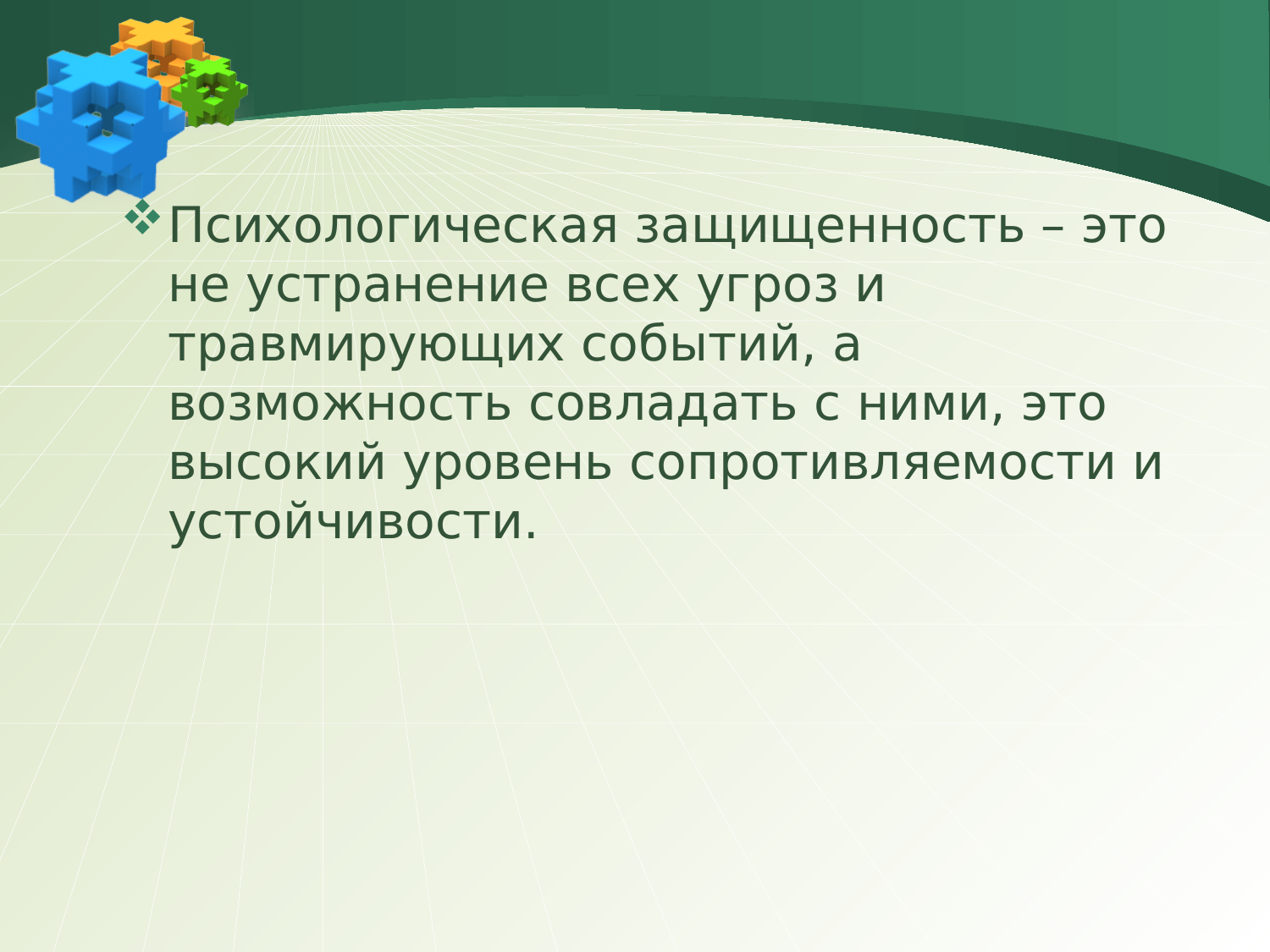

Психологическая защищенность – это не устранение всех угроз и травмирующих событий, а возможность совладать с ними, это высокий уровень сопротивляемости и устойчивости.